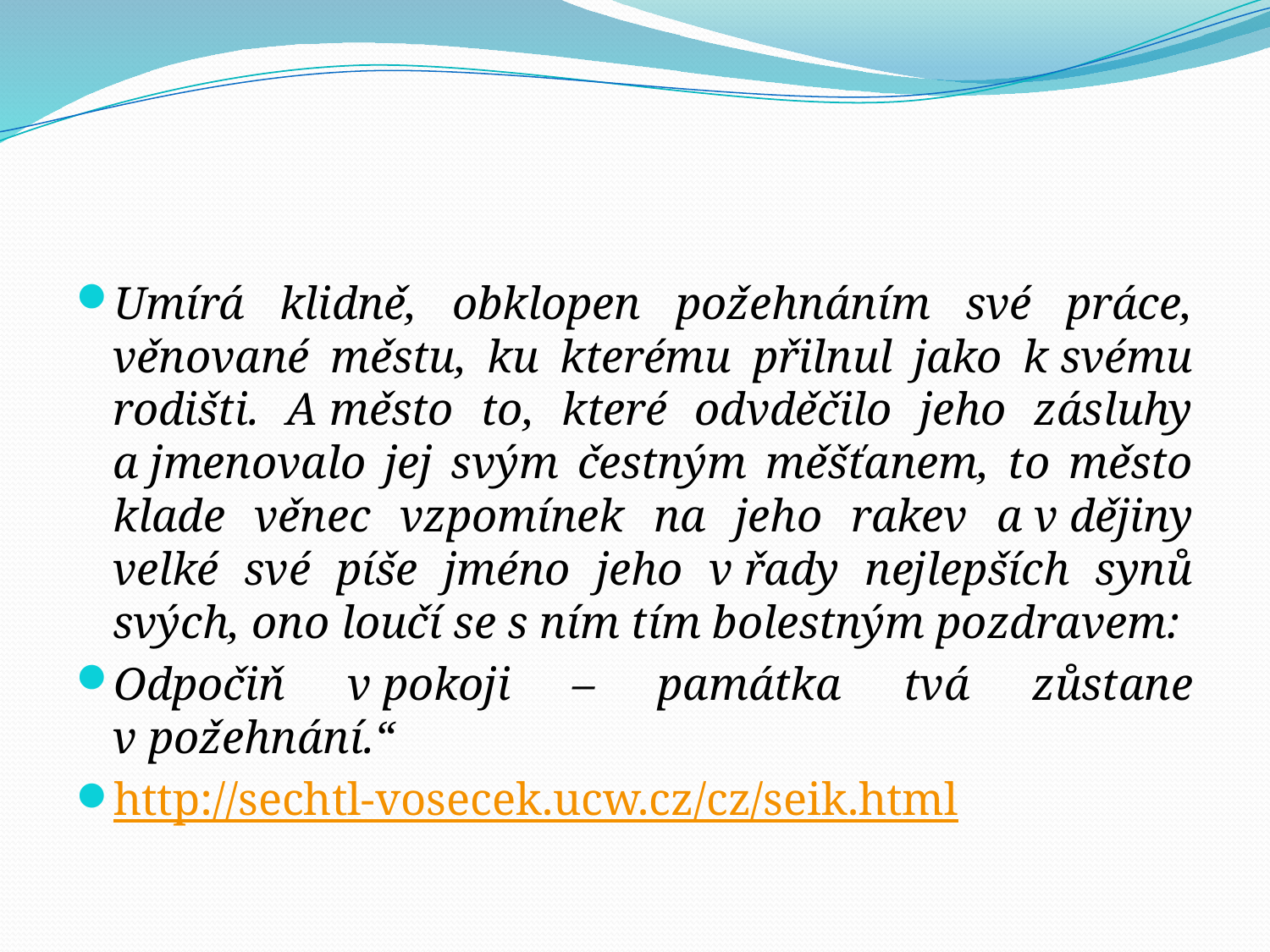

#
Umírá klidně, obklopen požehnáním své práce, věnované městu, ku kterému přilnul jako k svému rodišti. A město to, které odvděčilo jeho zásluhy a jmenovalo jej svým čestným měšťanem, to město klade věnec vzpomínek na jeho rakev a v dějiny velké své píše jméno jeho v řady nejlepších synů svých, ono loučí se s ním tím bolestným pozdravem:
Odpočiň v pokoji – památka tvá zůstane v požehnání.“
http://sechtl-vosecek.ucw.cz/cz/seik.html